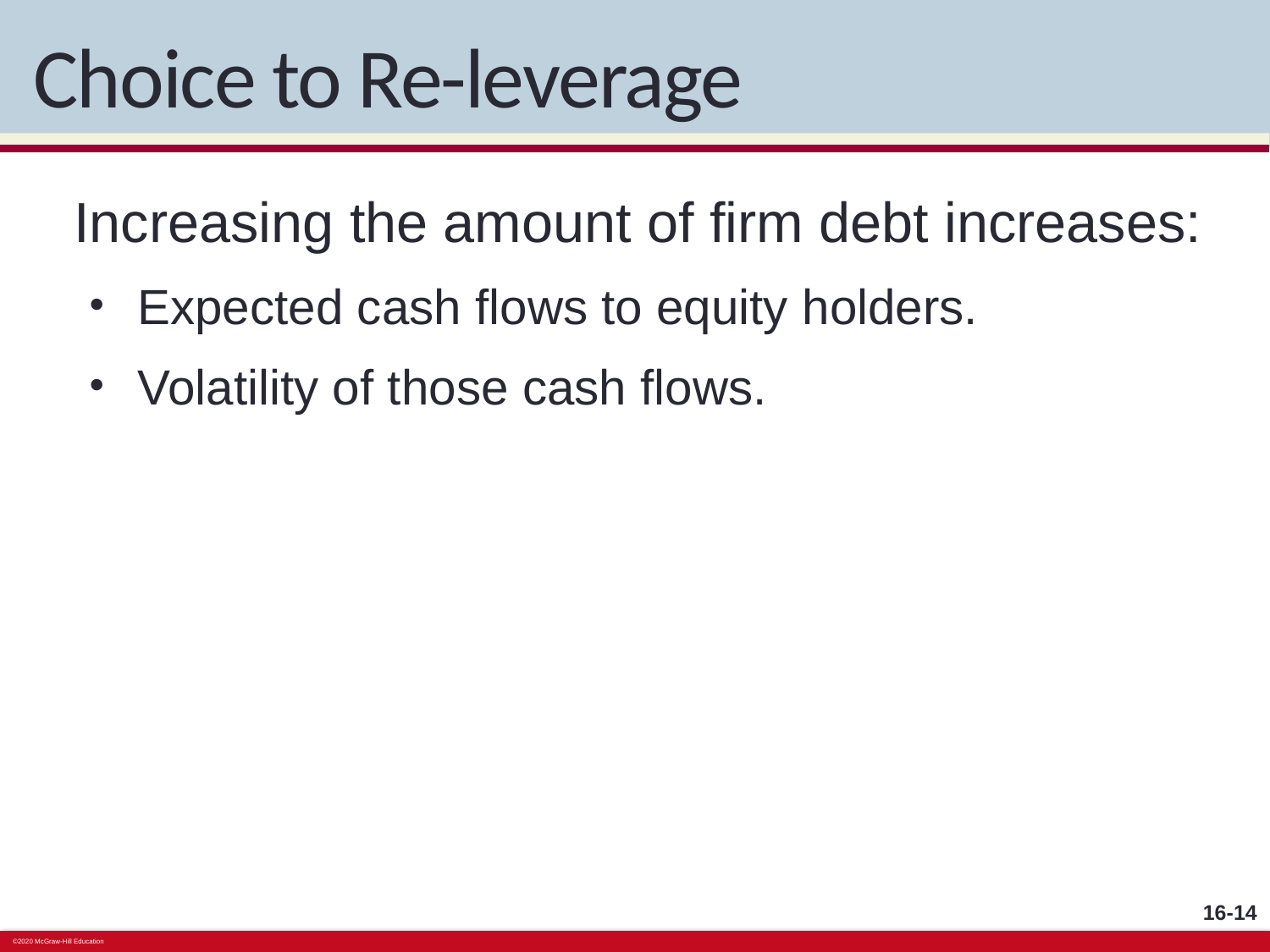

# Choice to Re-leverage
Increasing the amount of firm debt increases:
Expected cash flows to equity holders.
Volatility of those cash flows.